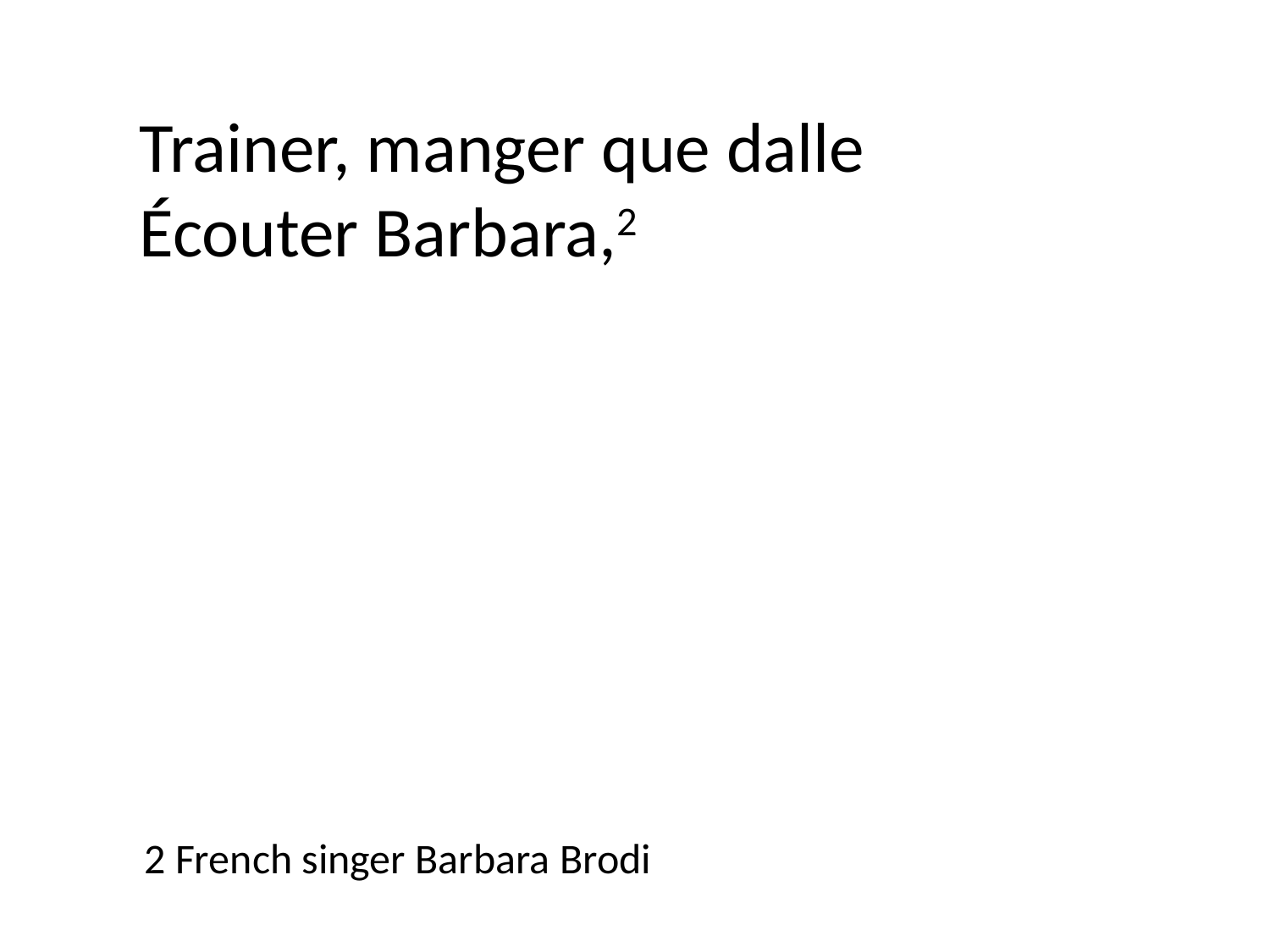

Trainer, manger que dalle
Écouter Barbara,2
2 French singer Barbara Brodi